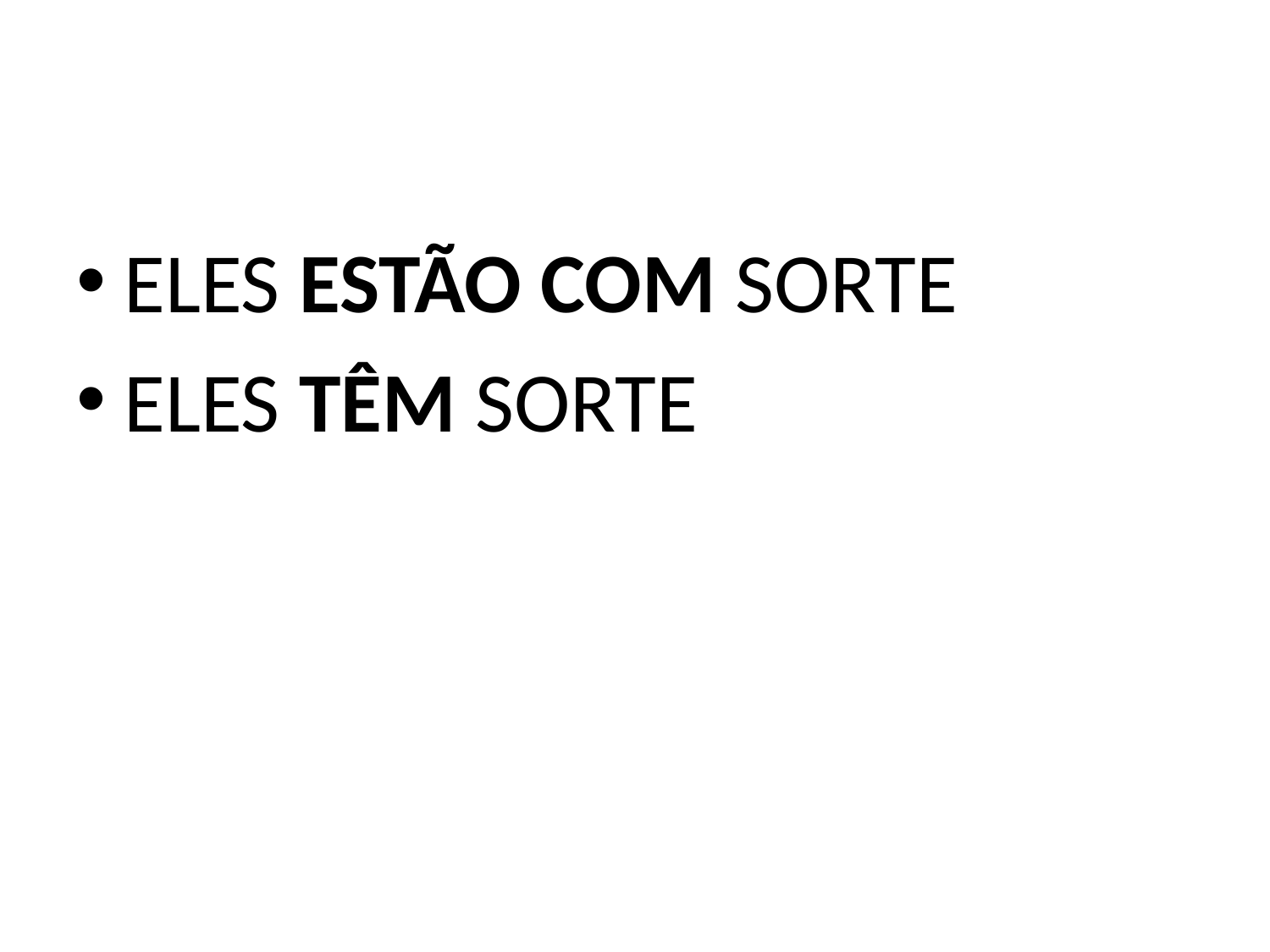

#
ELES ESTÃO COM SORTE
ELES TÊM SORTE